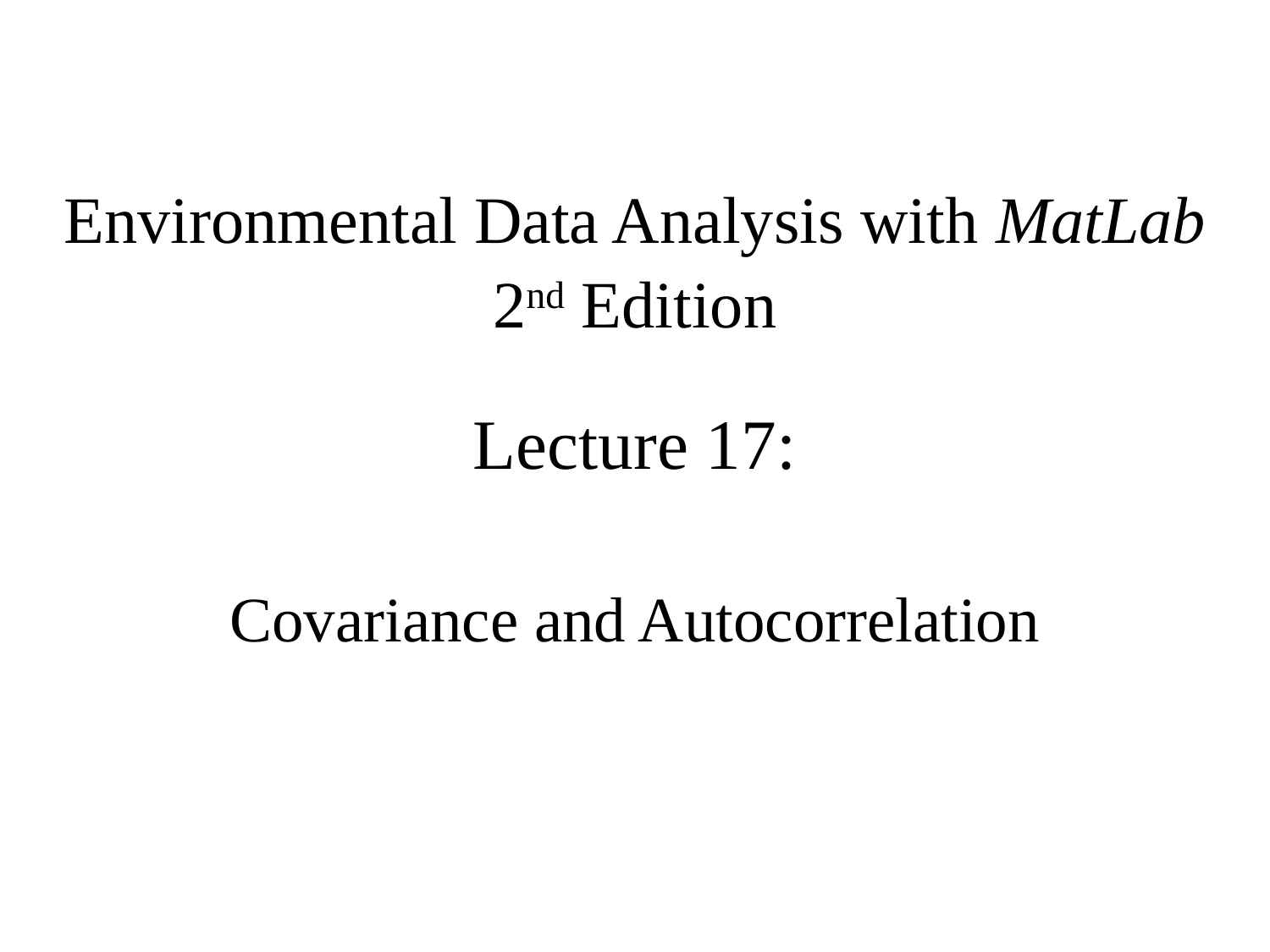

Environmental Data Analysis with MatLab
2nd Edition
Lecture 17:

Covariance and Autocorrelation